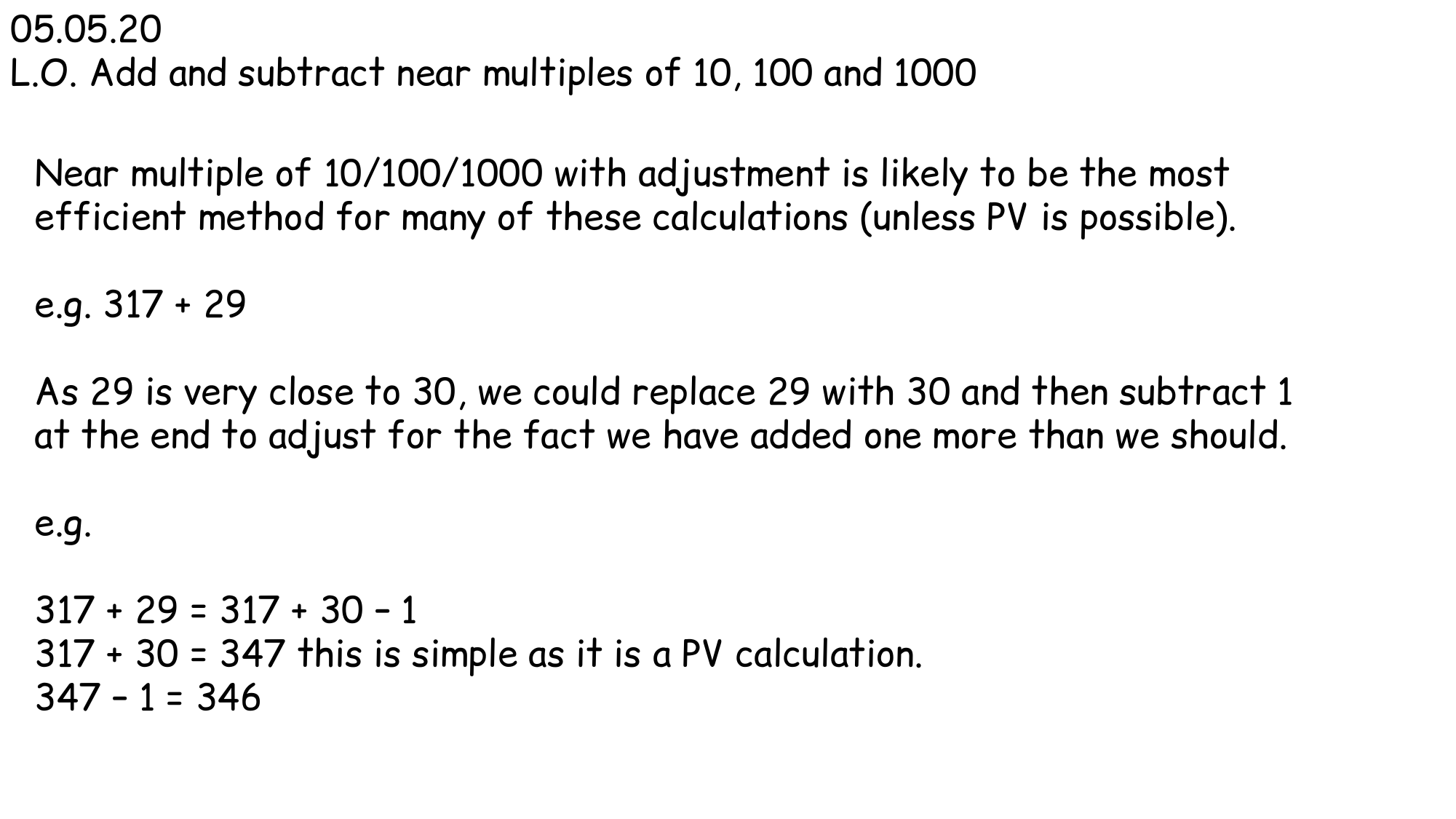

05.05.20
L.O. Add and subtract near multiples of 10, 100 and 1000
Near multiple of 10/100/1000 with adjustment is likely to be the most efficient method for many of these calculations (unless PV is possible).

e.g. 317 + 29

As 29 is very close to 30, we could replace 29 with 30 and then subtract 1 at the end to adjust for the fact we have added one more than we should.

e.g.

317 + 29 = 317 + 30 – 1
317 + 30 = 347 this is simple as it is a PV calculation.
347 – 1 = 346